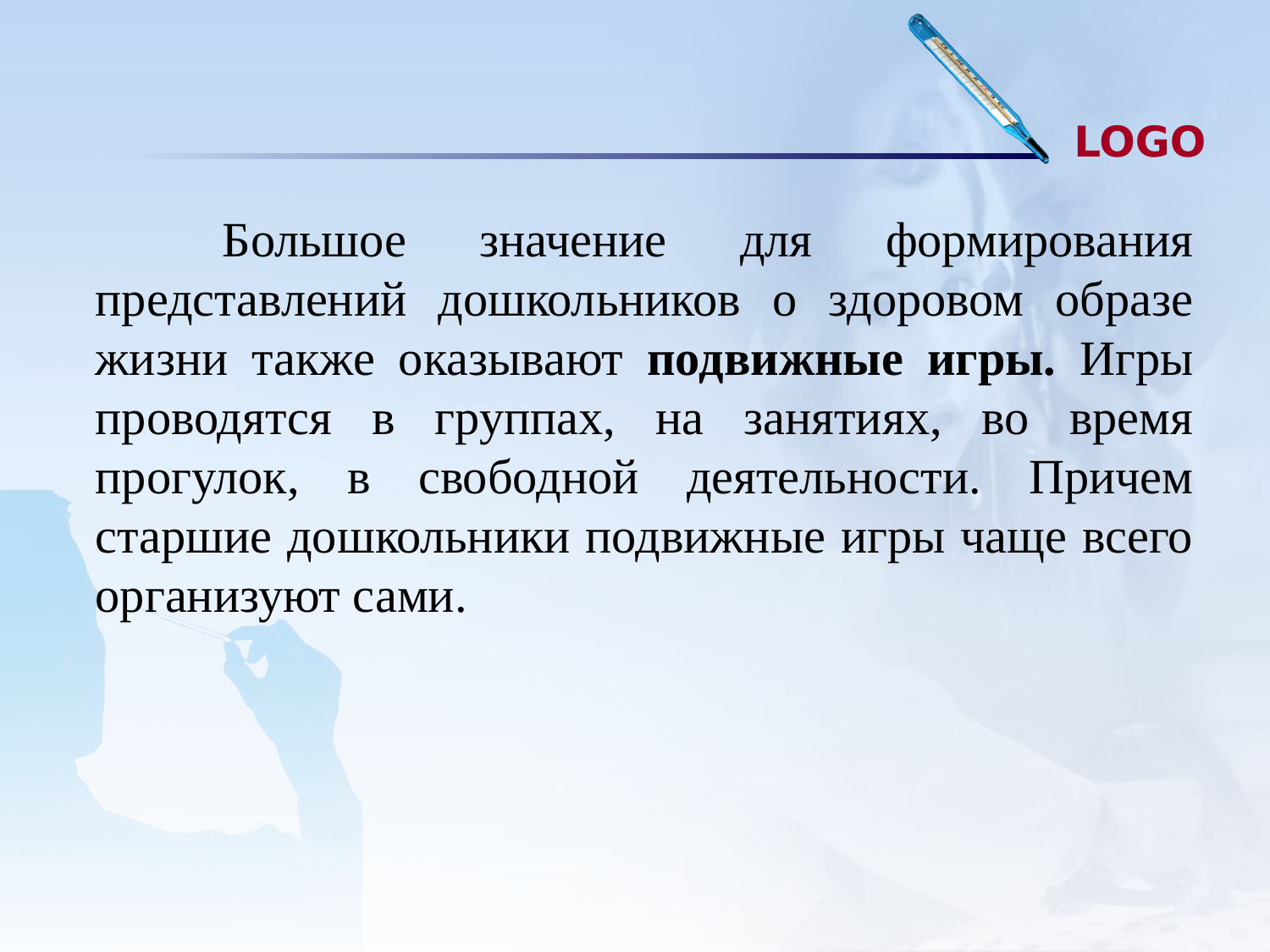

#
	Большое значение для формирования представлений дошкольников о здоровом образе жизни также оказывают подвижные игры. Игры проводятся в группах, на занятиях, во время прогулок, в свободной деятельности. Причем старшие дошкольники подвижные игры чаще всего организуют сами.